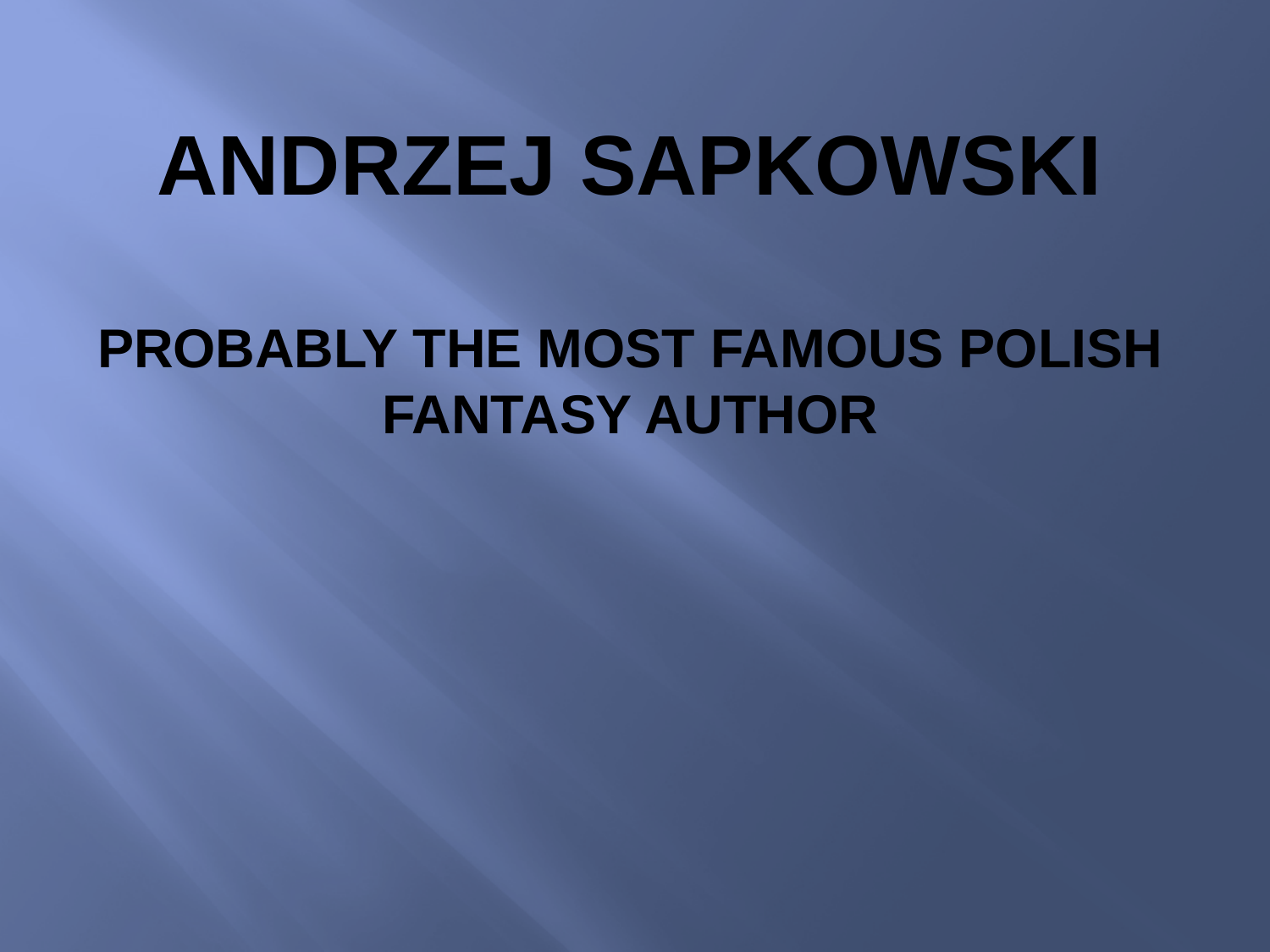

# Andrzej Sapkowski probably the most famous Polish fantasy author